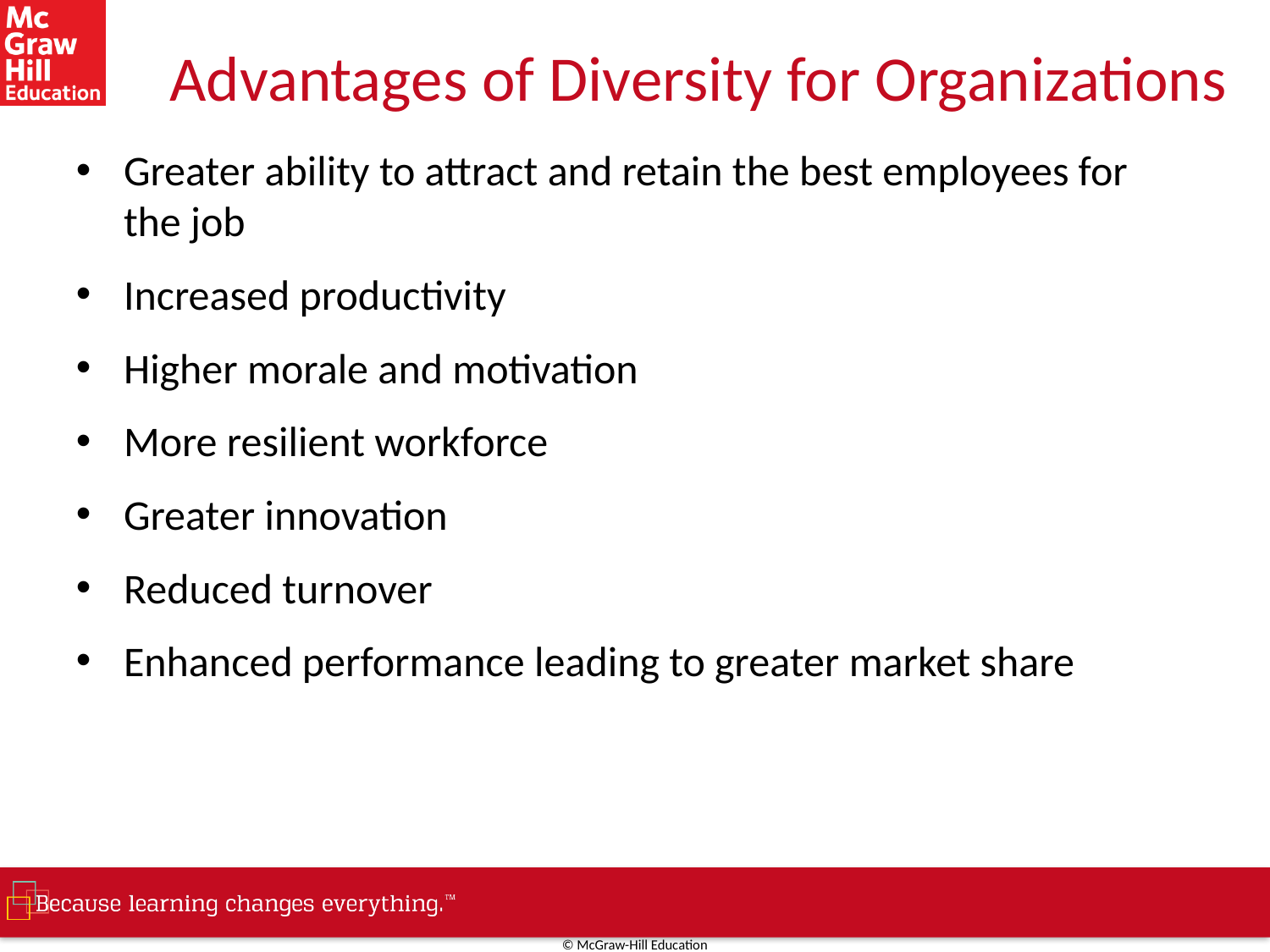

# Advantages of Diversity for Organizations
Greater ability to attract and retain the best employees for the job
Increased productivity
Higher morale and motivation
More resilient workforce
Greater innovation
Reduced turnover
Enhanced performance leading to greater market share